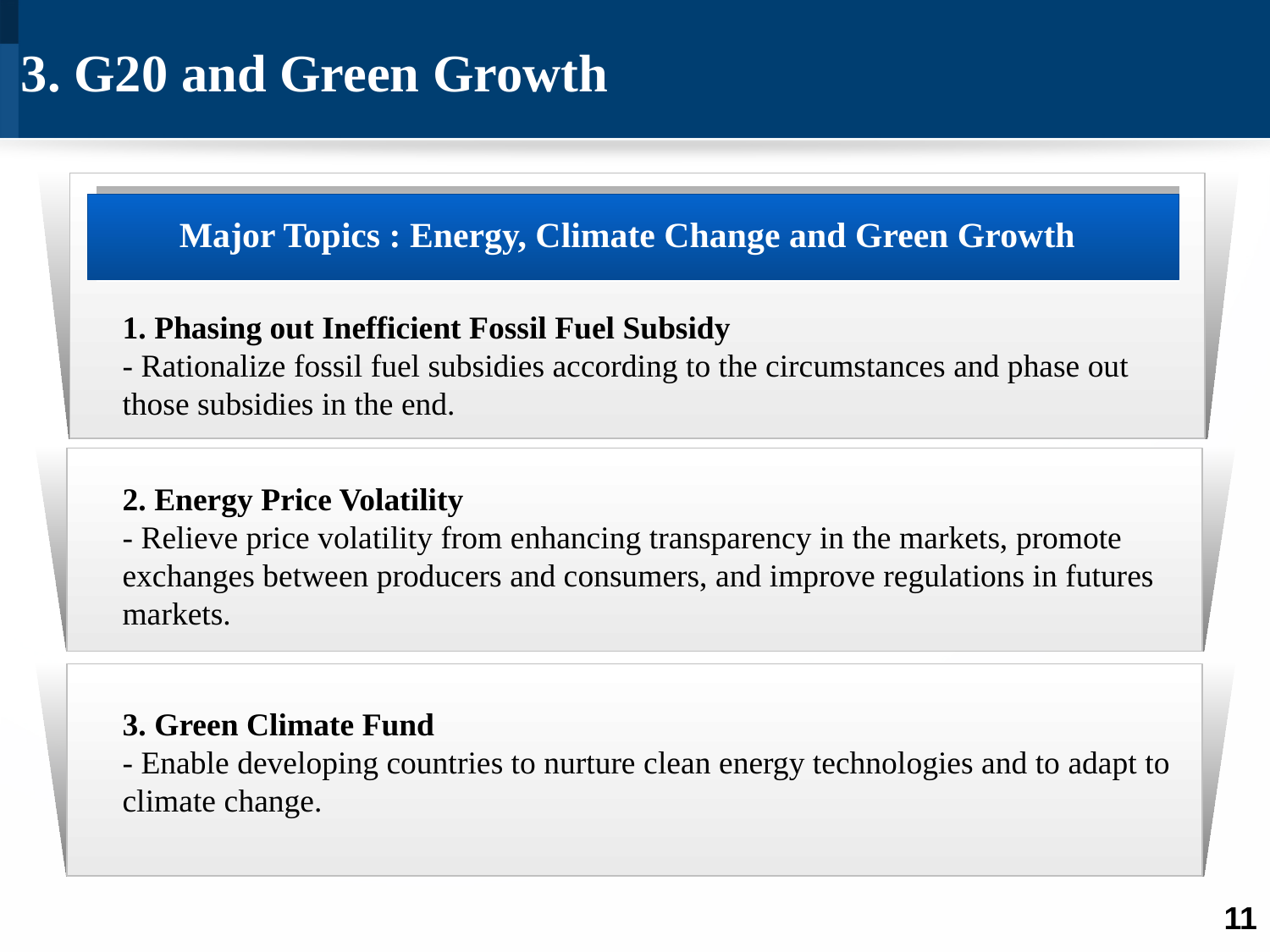

3. G20 and Green Growth

Major Topics : Energy, Climate Change and Green Growth
1. Phasing out Inefficient Fossil Fuel Subsidy
- Rationalize fossil fuel subsidies according to the circumstances and phase out those subsidies in the end.

2. Energy Price Volatility
- Relieve price volatility from enhancing transparency in the markets, promote exchanges between producers and consumers, and improve regulations in futures markets.

3. Green Climate Fund
- Enable developing countries to nurture clean energy technologies and to adapt to climate change.
11